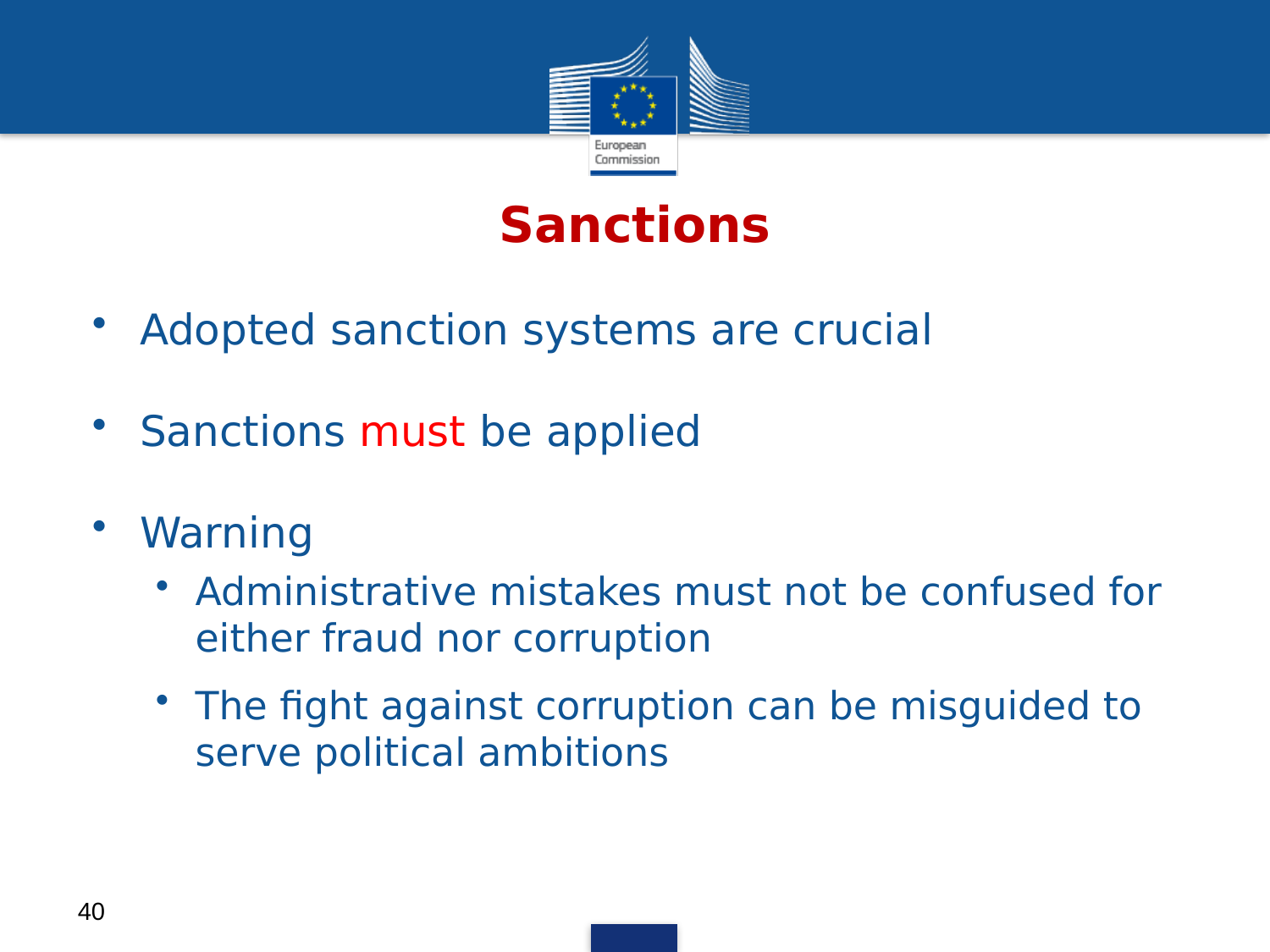

# Sanctions
Adopted sanction systems are crucial

Sanctions must be applied

Warning
Administrative mistakes must not be confused for either fraud nor corruption
The fight against corruption can be misguided to serve political ambitions
40